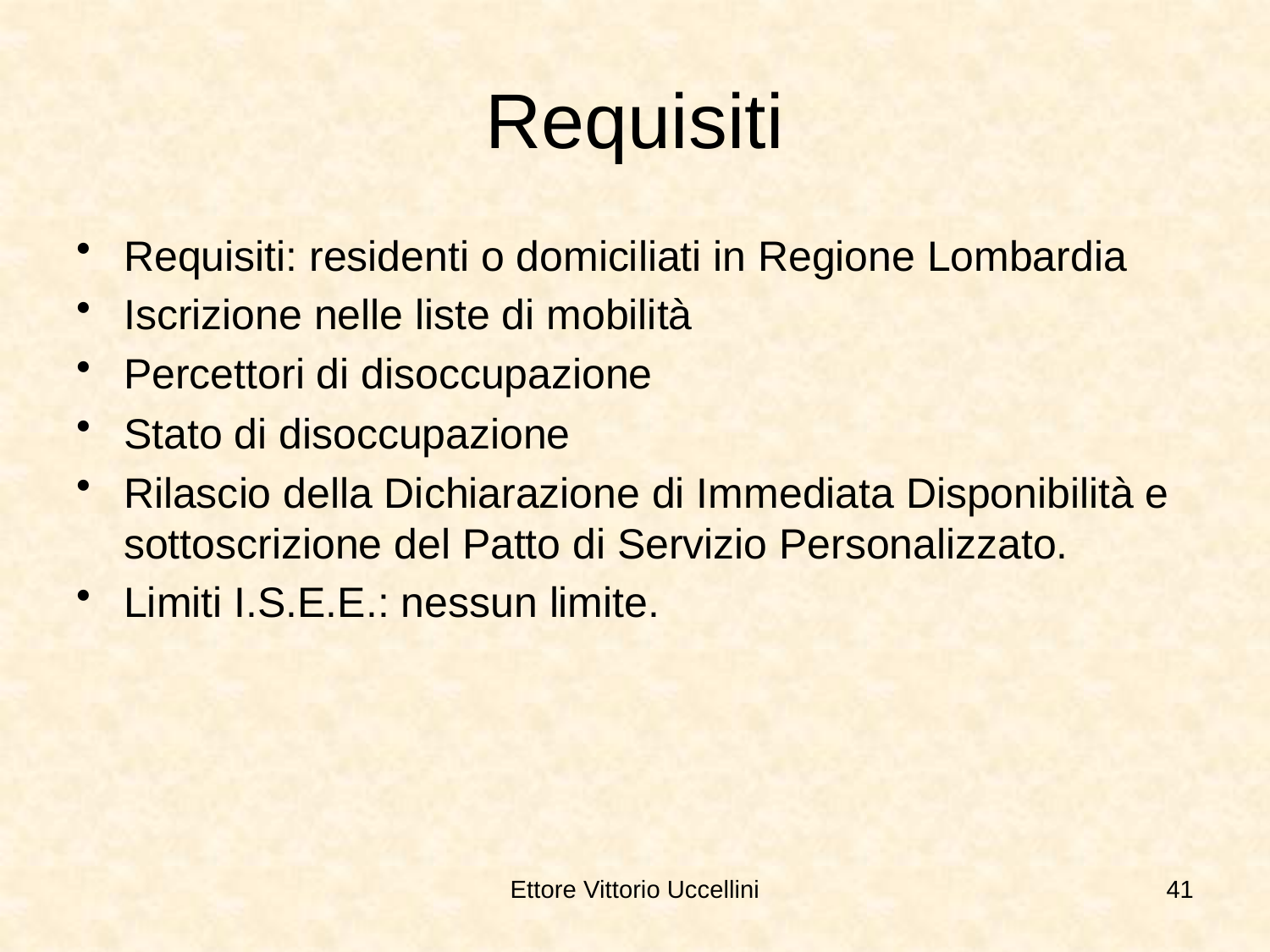

# Requisiti
Requisiti: residenti o domiciliati in Regione Lombardia
Iscrizione nelle liste di mobilità
Percettori di disoccupazione
Stato di disoccupazione
Rilascio della Dichiarazione di Immediata Disponibilità e sottoscrizione del Patto di Servizio Personalizzato.
Limiti I.S.E.E.: nessun limite.

Ettore Vittorio Uccellini
41